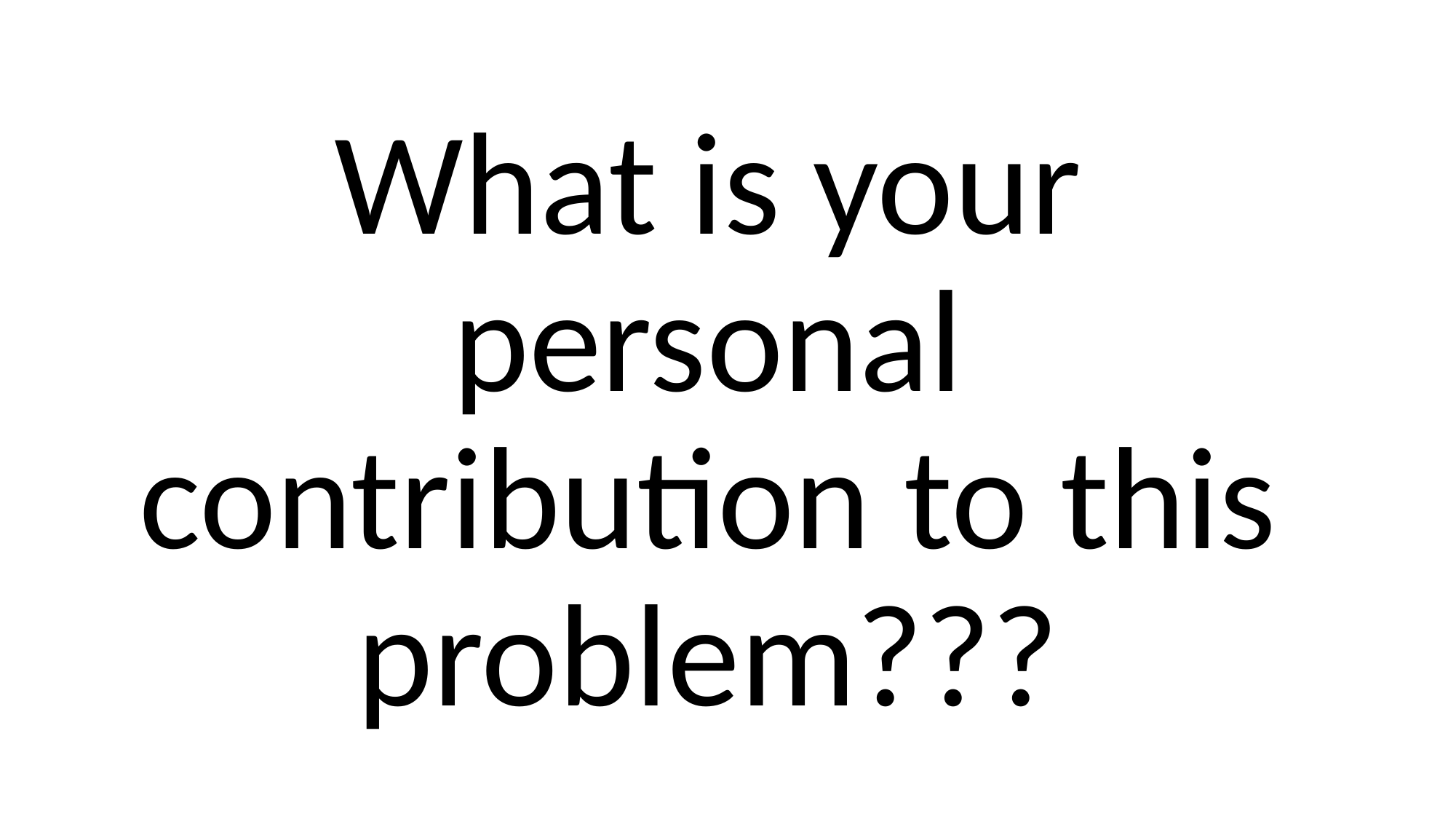

What is your personal contribution to this problem???